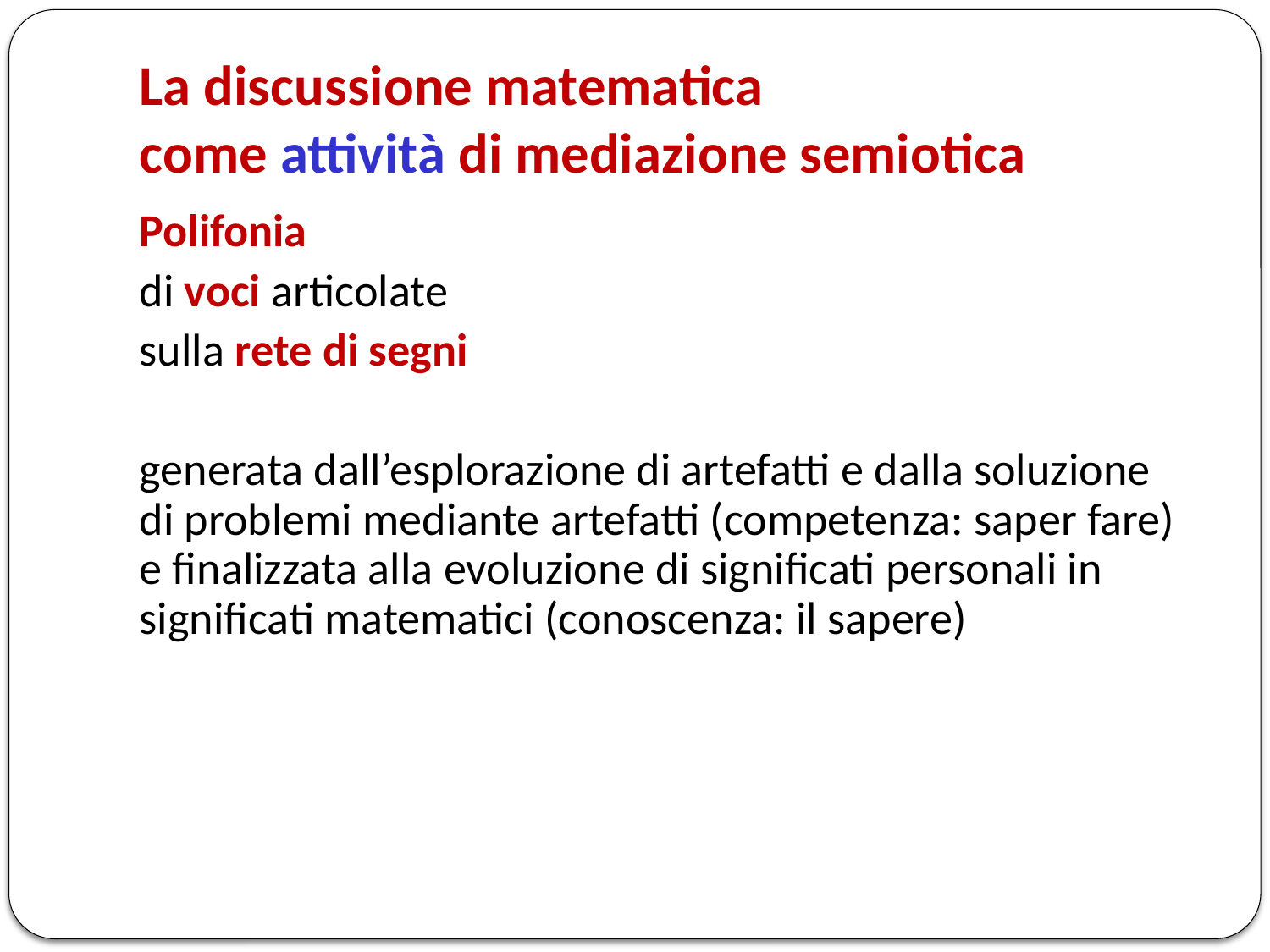

# La discussione matematica come attività di mediazione semiotica
Polifonia
di voci articolate
sulla rete di segni

generata dall’esplorazione di artefatti e dalla soluzione di problemi mediante artefatti (competenza: saper fare) e finalizzata alla evoluzione di significati personali in significati matematici (conoscenza: il sapere)